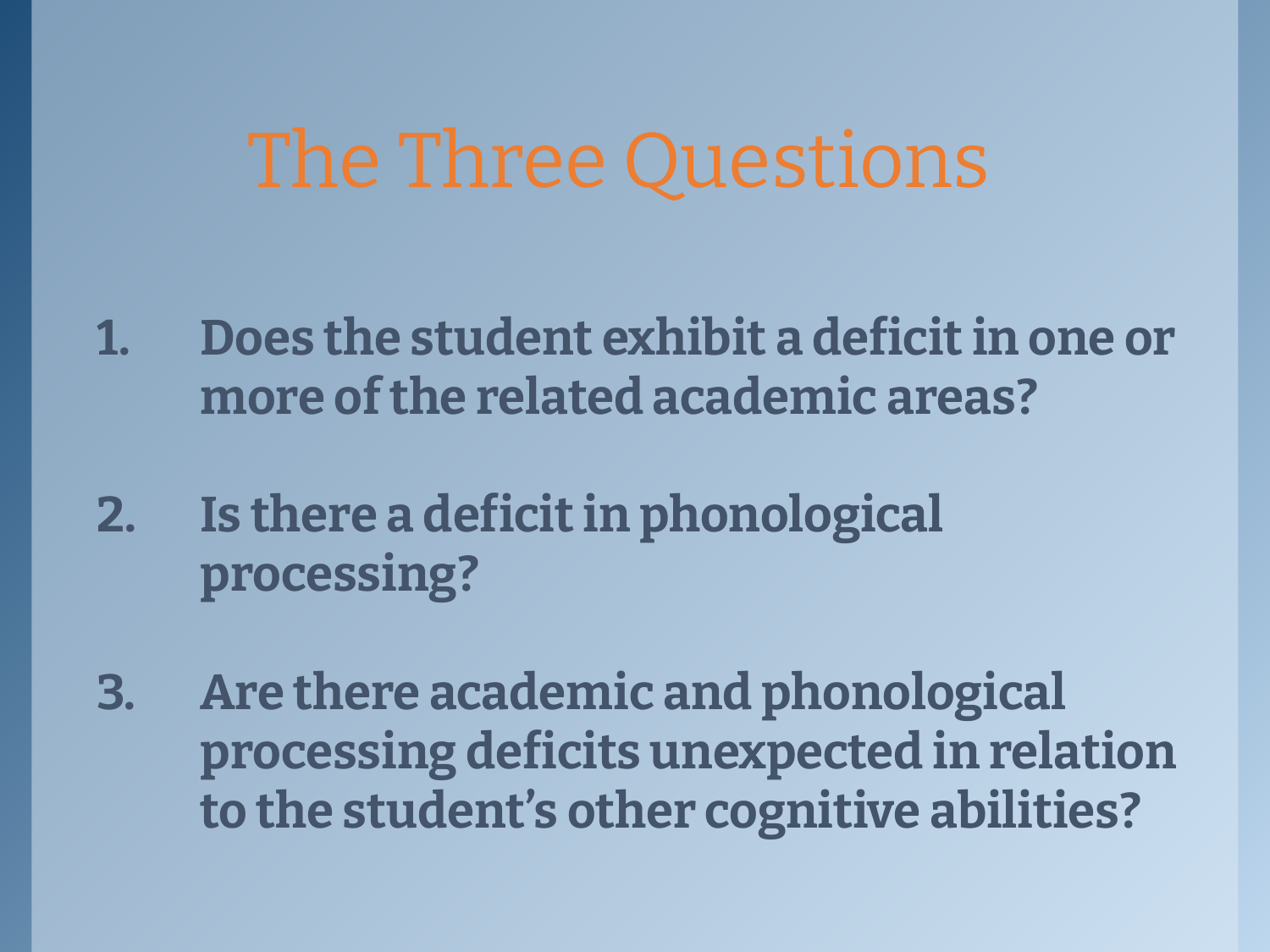

# The Three Questions
Does the student exhibit a deficit in one or more of the related academic areas?

Is there a deficit in phonological processing?

Are there academic and phonological processing deficits unexpected in relation to the student’s other cognitive abilities?